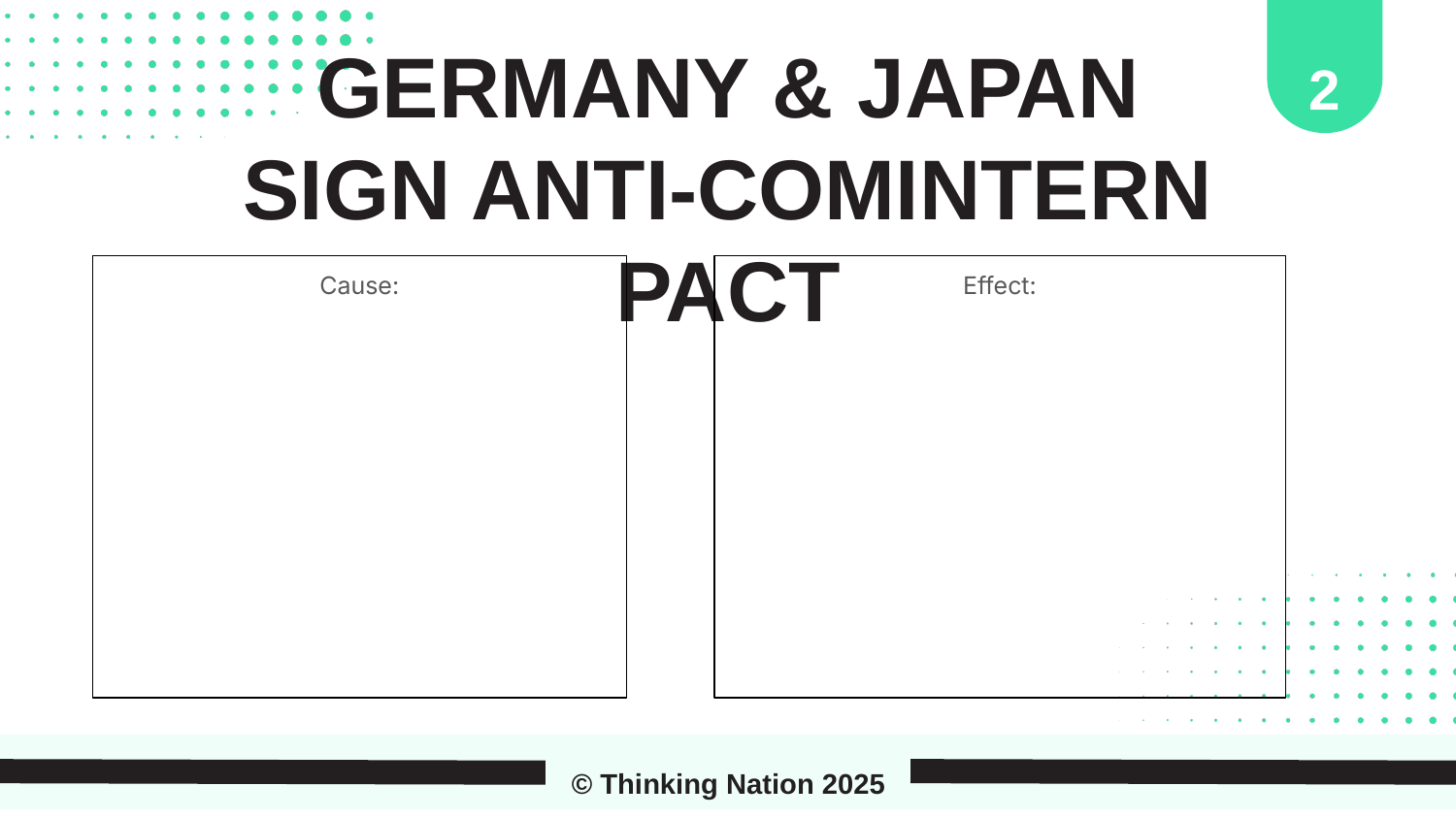

2
GERMANY & JAPAN SIGN ANTI-COMINTERN PACT
Cause:

Effect:

© Thinking Nation 2025